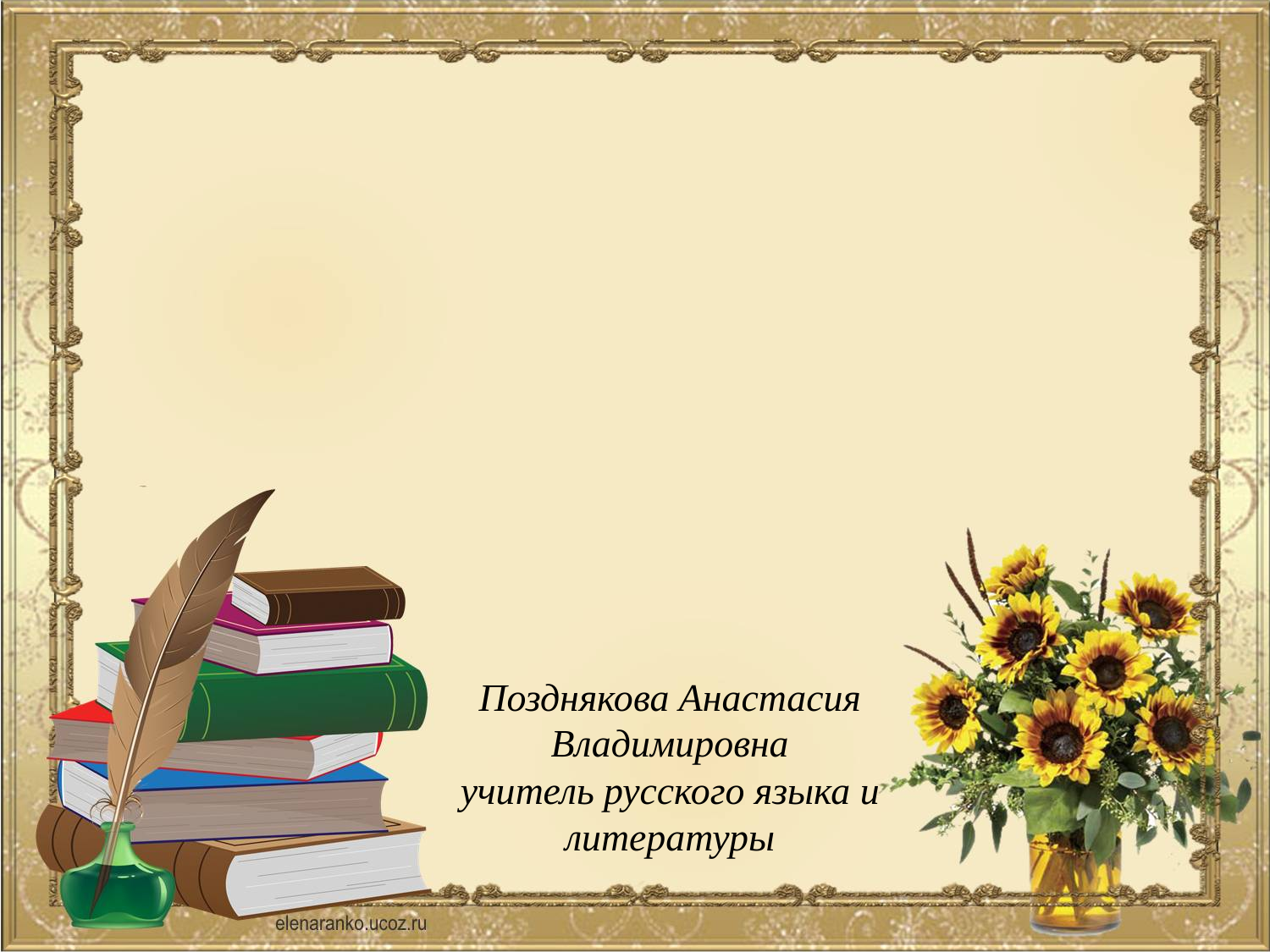

Позднякова Анастасия Владимировна
учитель русского языка и литературы